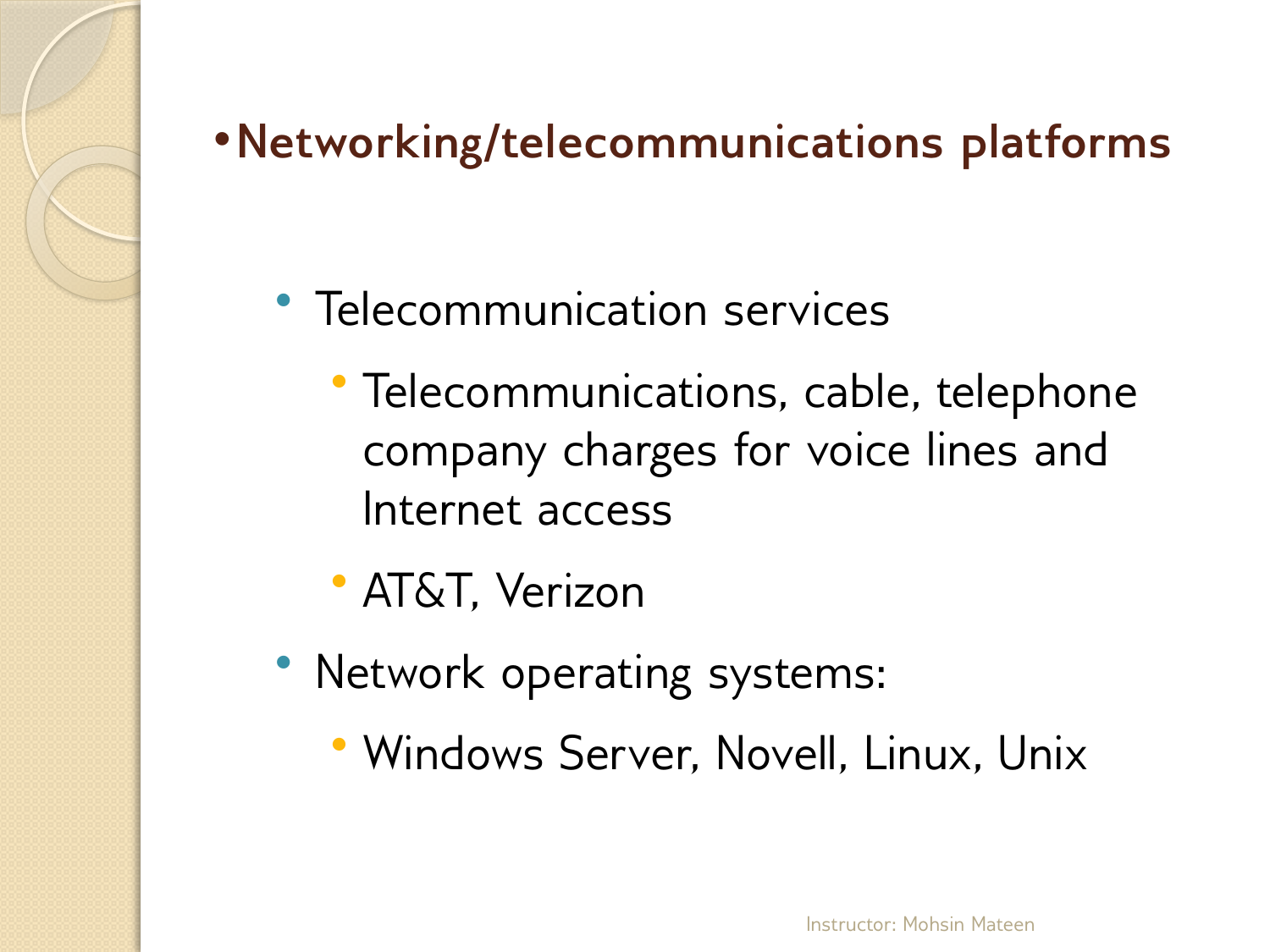

# Networking/telecommunications platforms

Telecommunication services
Telecommunications, cable, telephone company charges for voice lines and Internet access
AT&T, Verizon
Network operating systems:
Windows Server, Novell, Linux, Unix

Instructor: Mohsin Mateen